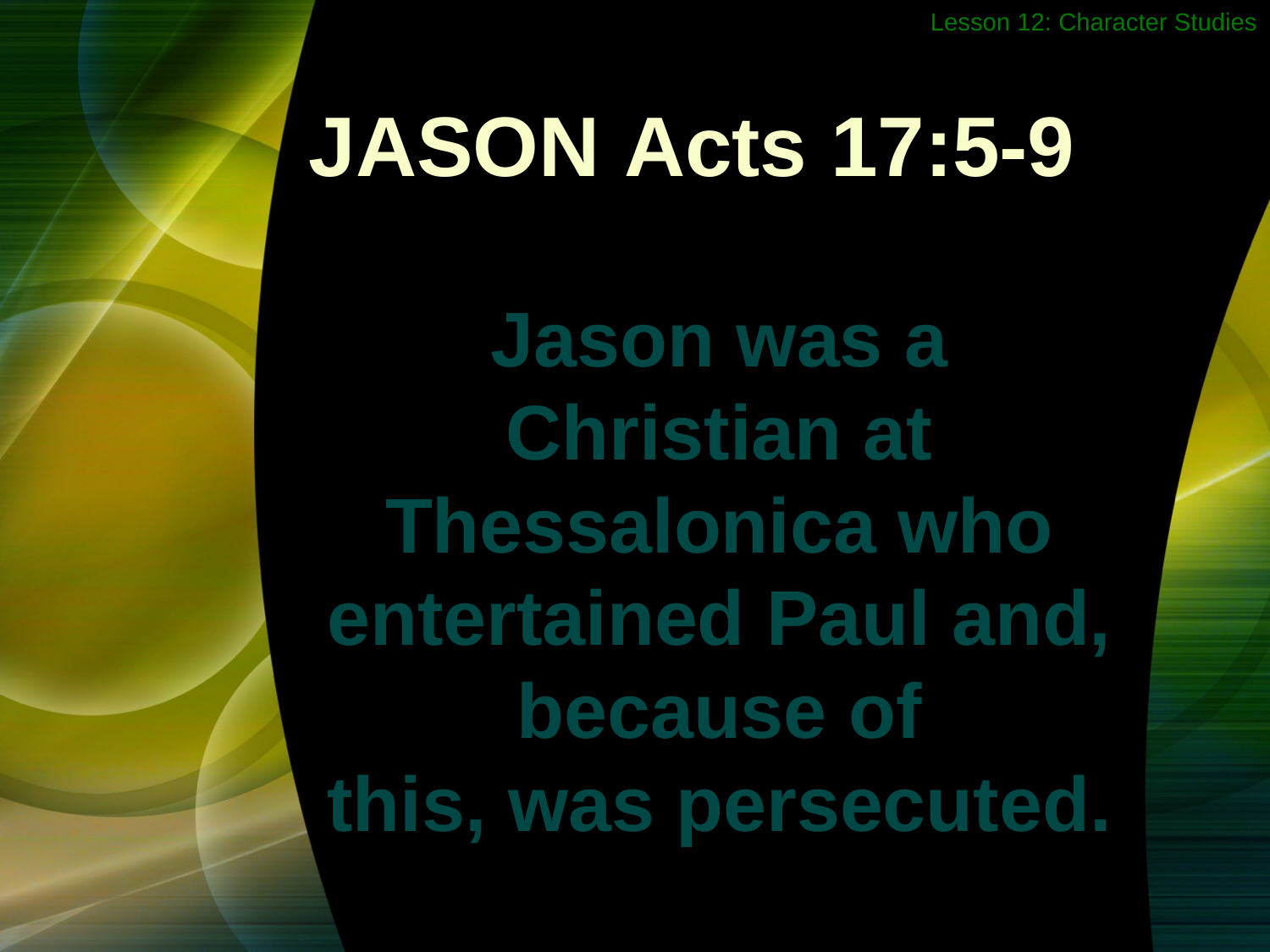

Lesson 12: Character Studies
JASON Acts 17:5-9
Jason was a Christian at Thessalonica who entertained Paul and, because of
this, was persecuted.